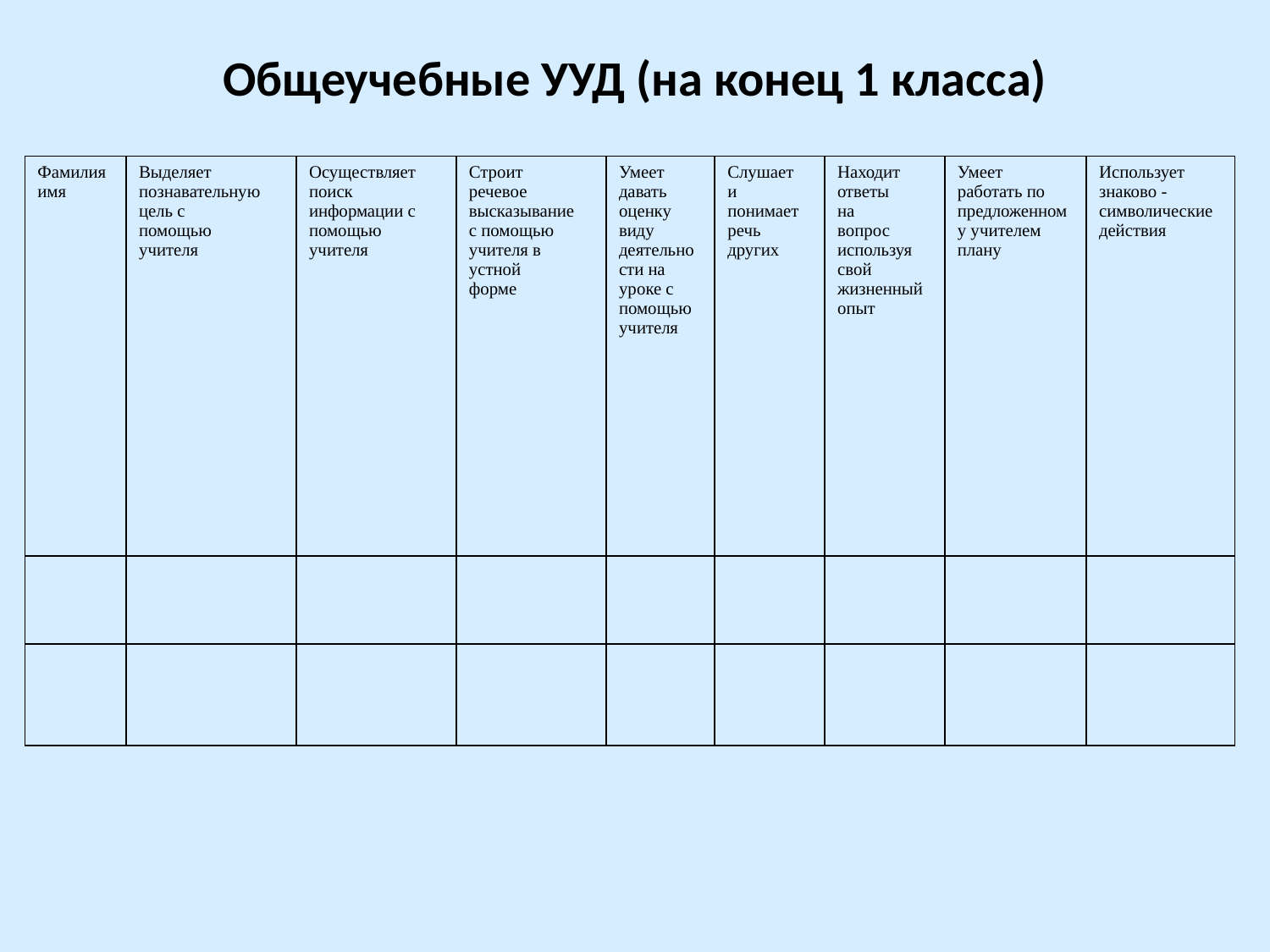

# Общеучебные УУД (на конец 1 класса)
| Фамилия имя | Выделяет познавательную цель с помощью учителя | Осуществляет поиск информации с помощью учителя | Строит речевое высказывание с помощью учителя в устной форме | Умеет давать оценку виду деятельности на уроке с помощью учителя | Слушает и понимает речь других | Находит ответы на вопрос используя свой жизненный опыт | Умеет работать по предложенному учителем плану | Использует знаково - символические действия |
| --- | --- | --- | --- | --- | --- | --- | --- | --- |
|  |  |  |  |  |  |  |  |  |
|  |  |  |  |  |  |  |  |  |